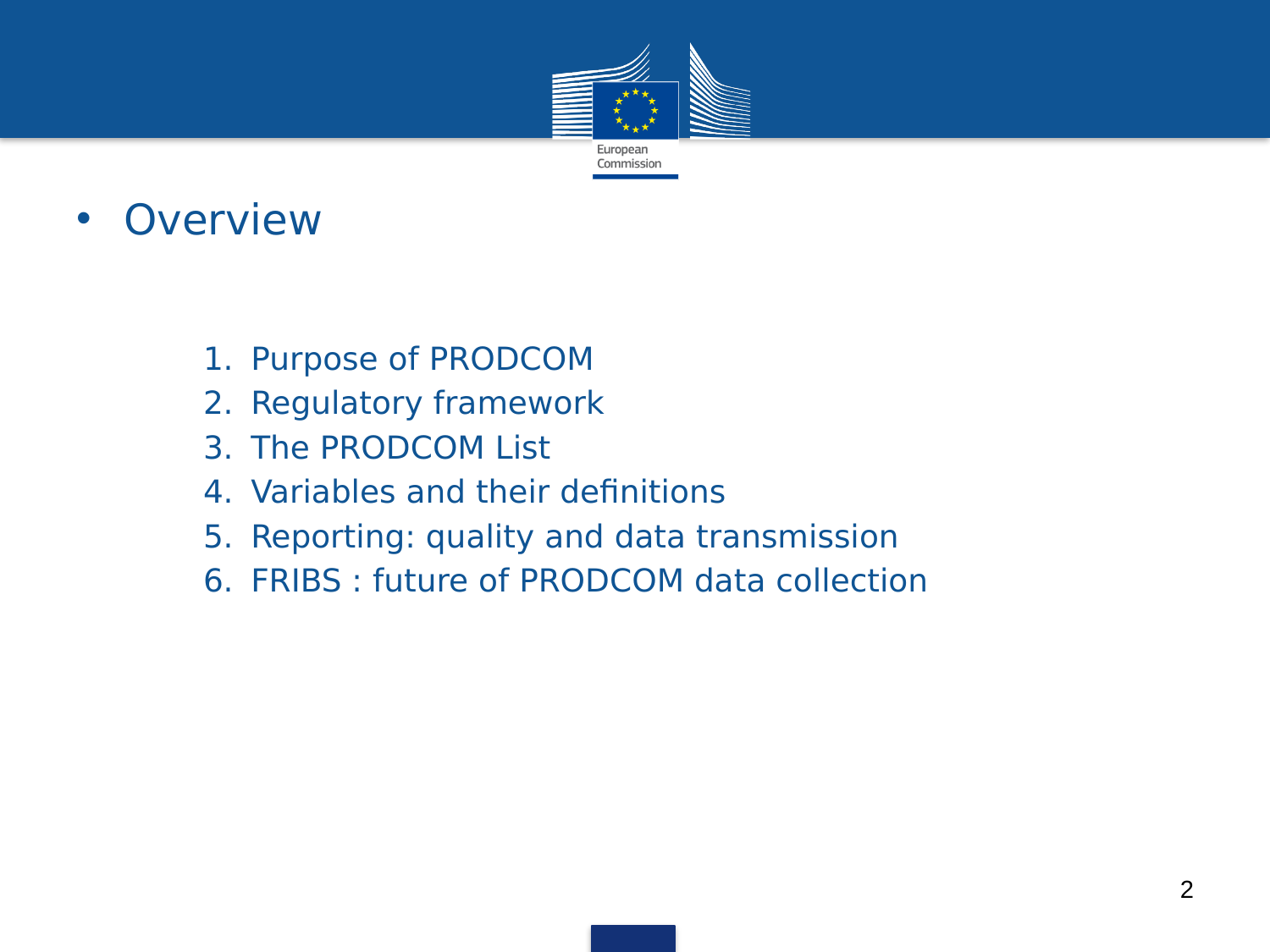

Overview

Purpose of PRODCOM
Regulatory framework
The PRODCOM List
Variables and their definitions
Reporting: quality and data transmission
FRIBS : future of PRODCOM data collection

2